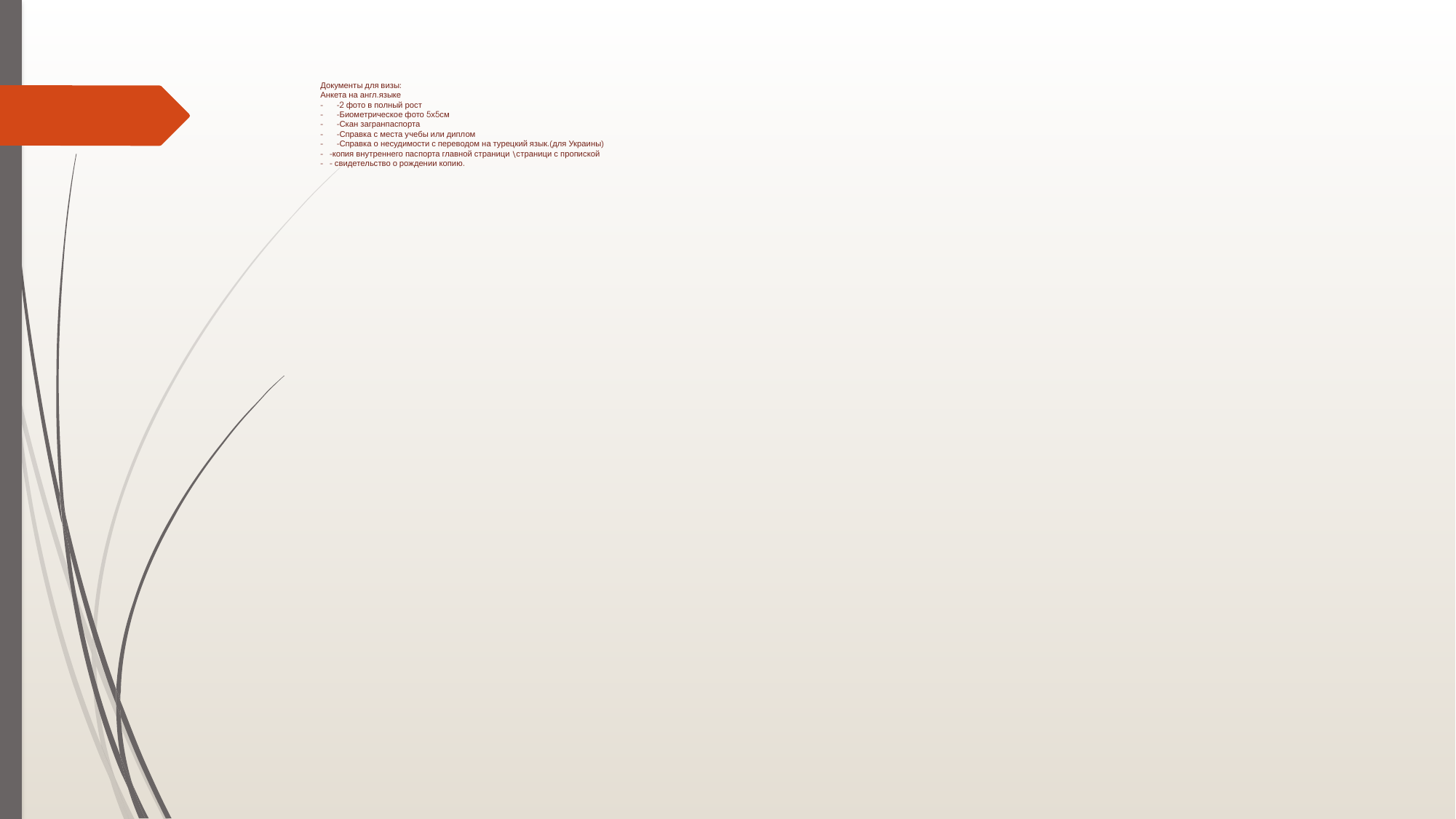

# Документы для визы: Анкета на англ.языке -	-2 фото в полный рост -	-Биометрическое фото 5х5см -	-Скан загранпаспорта -	-Справка с места учебы или диплом -	-Справка о несудимости с переводом на турецкий язык.(для Украины) -   -копия внутреннего паспорта главной страници \страници с пропиской -   - свидетельство о рождении копию.